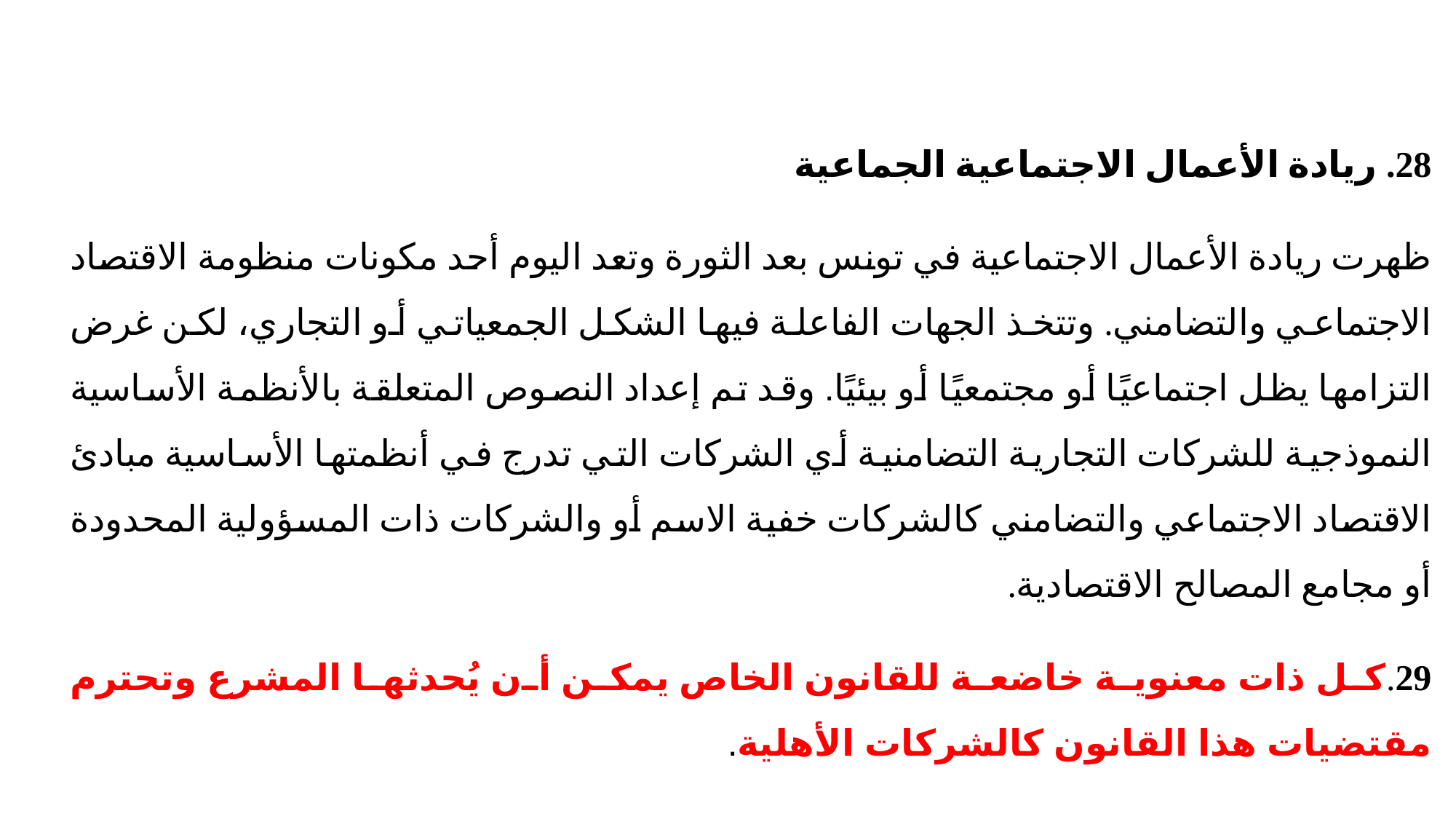

28. ريادة الأعمال الاجتماعية الجماعية
ظهرت ريادة الأعمال الاجتماعية في تونس بعد الثورة وتعد اليوم أحد مكونات منظومة الاقتصاد الاجتماعي والتضامني. وتتخذ الجهات الفاعلة فيها الشكل الجمعياتي أو التجاري، لكن غرض التزامها يظل اجتماعيًا أو مجتمعيًا أو بيئيًا. وقد تم إعداد النصوص المتعلقة بالأنظمة الأساسية النموذجية للشركات التجارية التضامنية أي الشركات التي تدرج في أنظمتها الأساسية مبادئ الاقتصاد الاجتماعي والتضامني كالشركات خفية الاسم أو والشركات ذات المسؤولية المحدودة أو مجامع المصالح الاقتصادية.
29.كل ذات معنوية خاضعة للقانون الخاص يمكن أن يُحدثها المشرع وتحترم مقتضيات هذا القانون كالشركات الأهلية.